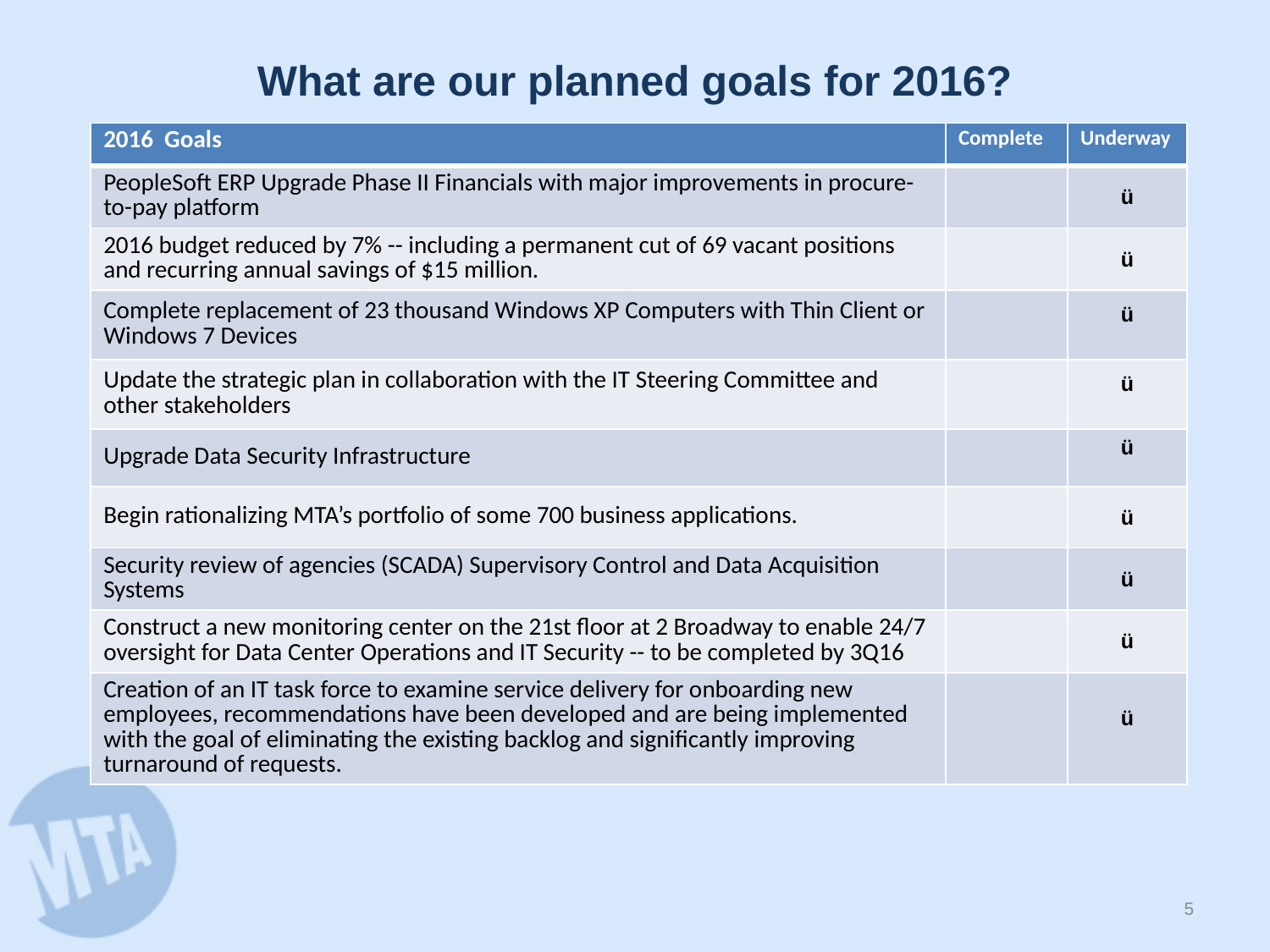

# What are our planned goals for 2016?
| 2016 Goals | Complete | Underway |
| --- | --- | --- |
| PeopleSoft ERP Upgrade Phase II Financials with major improvements in procure-to-pay platform |  | ü |
| 2016 budget reduced by 7% -- including a permanent cut of 69 vacant positions and recurring annual savings of $15 million. |  | ü |
| Complete replacement of 23 thousand Windows XP Computers with Thin Client or Windows 7 Devices |  | ü |
| Update the strategic plan in collaboration with the IT Steering Committee and other stakeholders |  | ü |
| Upgrade Data Security Infrastructure |  | ü |
| Begin rationalizing MTA’s portfolio of some 700 business applications. |  | ü |
| Security review of agencies (SCADA) Supervisory Control and Data Acquisition Systems |  | ü |
| Construct a new monitoring center on the 21st floor at 2 Broadway to enable 24/7 oversight for Data Center Operations and IT Security -- to be completed by 3Q16 |  | ü |
| Creation of an IT task force to examine service delivery for onboarding new employees, recommendations have been developed and are being implemented with the goal of eliminating the existing backlog and significantly improving turnaround of requests. |  | ü |

5